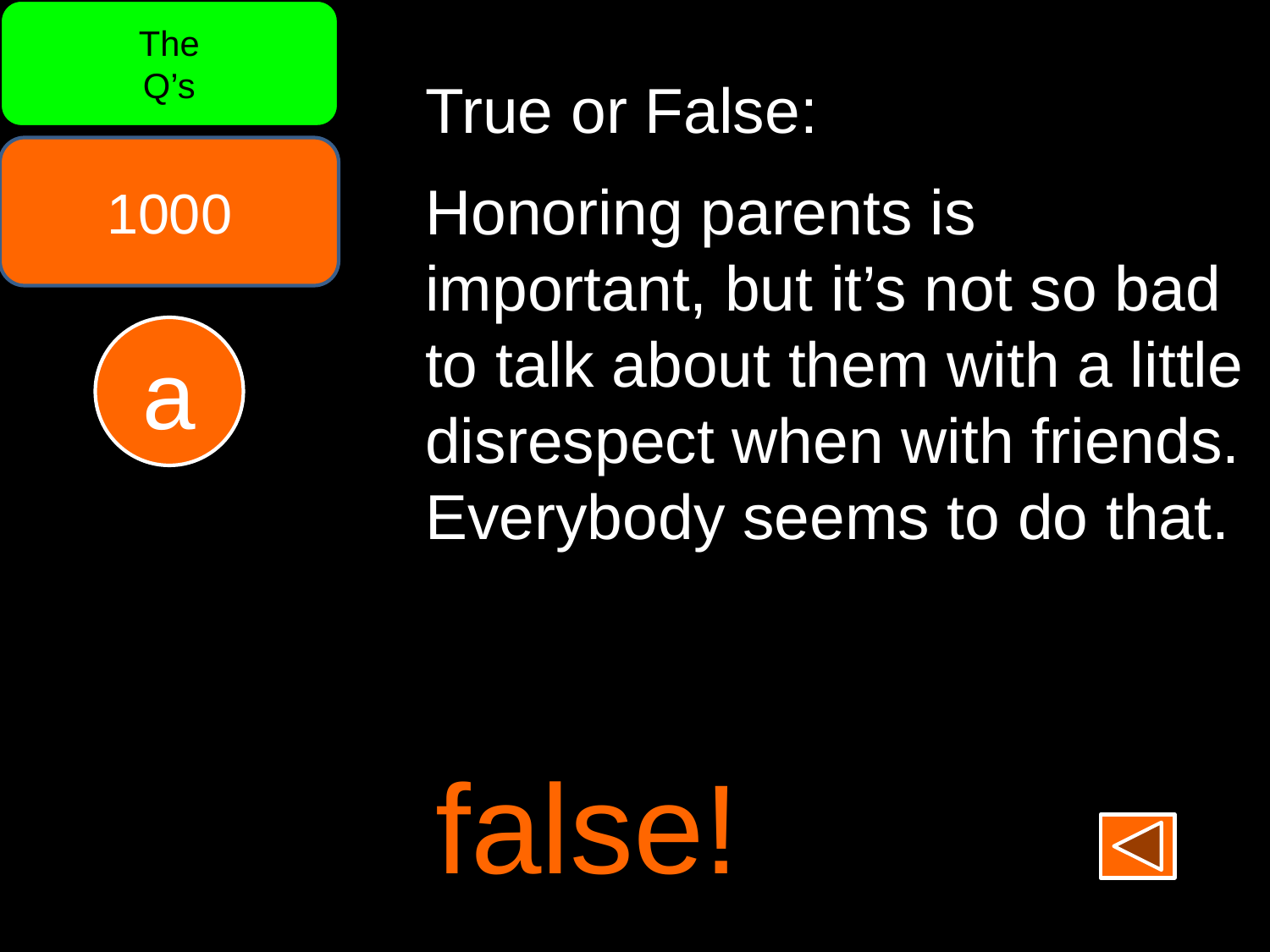

The
Q’s
True or False:
Honoring parents is
important, but it’s not so bad to talk about them with a little disrespect when with friends. Everybody seems to do that.
1000
a
false!